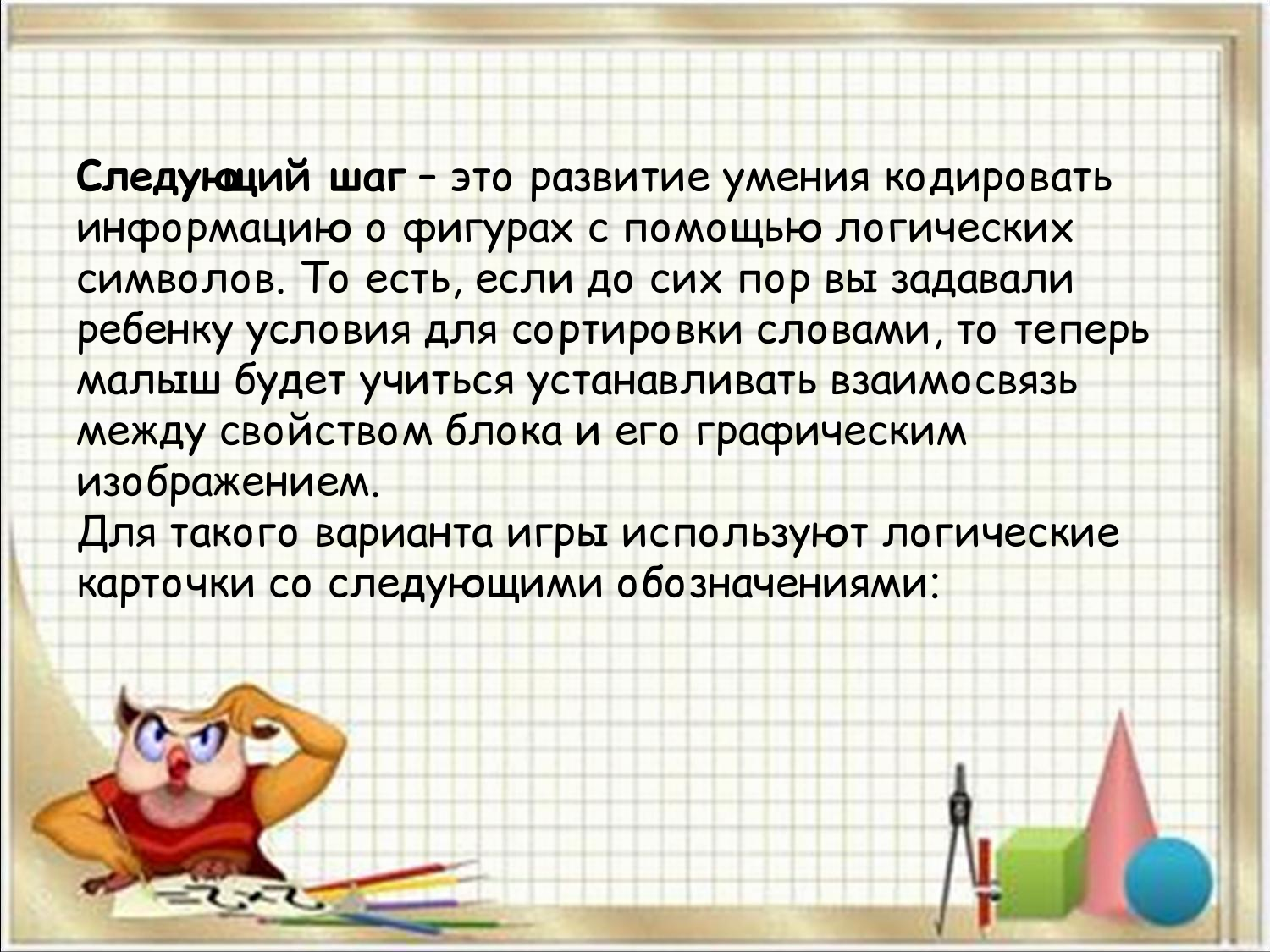

# Следующий шаг – это развитие умения кодировать  информацию о фигурах с помощью логических символов. То есть, если до сих пор вы задавали ребенку условия для сортировки словами, то теперь малыш будет учиться устанавливать взаимосвязь между свойством блока и его графическим изображением. Для такого варианта игры используют логические карточки со следующими обозначениями: